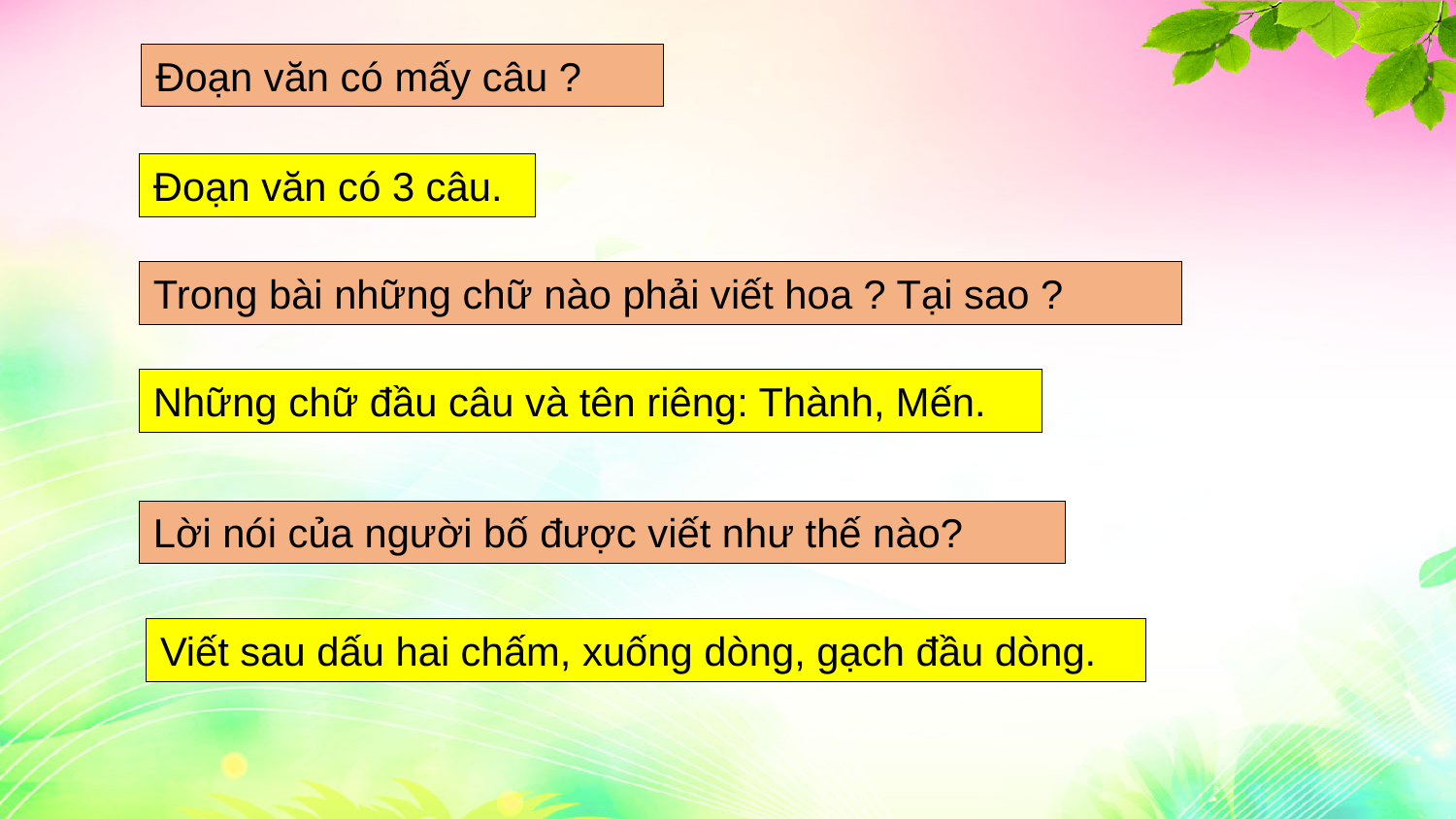

Đoạn văn có mấy câu ?
Đoạn văn có 3 câu.
Trong bài những chữ nào phải viết hoa ? Tại sao ?
Những chữ đầu câu và tên riêng: Thành, Mến.
Lời nói của người bố được viết như thế nào?
Viết sau dấu hai chấm, xuống dòng, gạch đầu dòng.